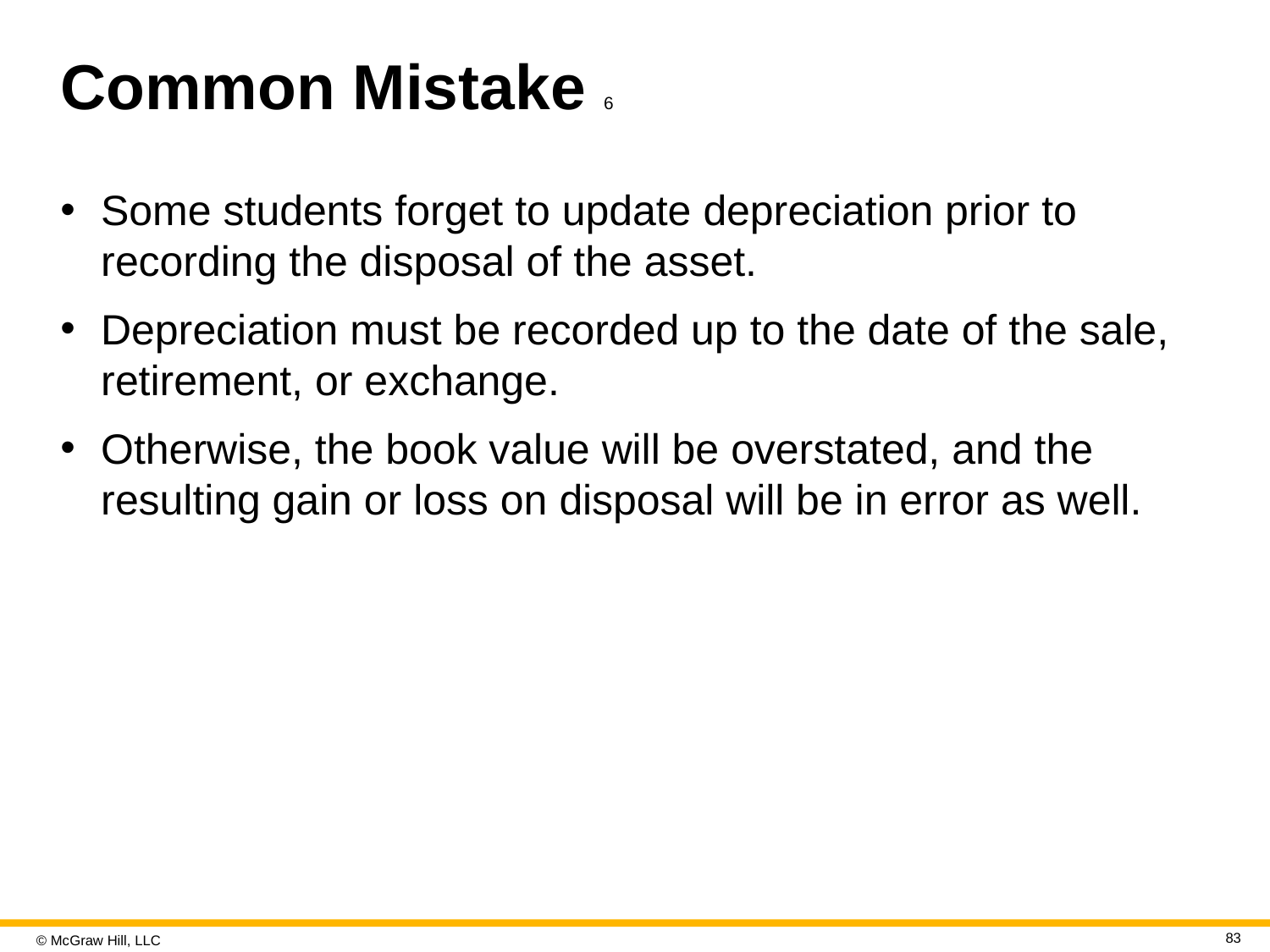

# Common Mistake 6
Some students forget to update depreciation prior to recording the disposal of the asset.
Depreciation must be recorded up to the date of the sale, retirement, or exchange.
Otherwise, the book value will be overstated, and the resulting gain or loss on disposal will be in error as well.
83